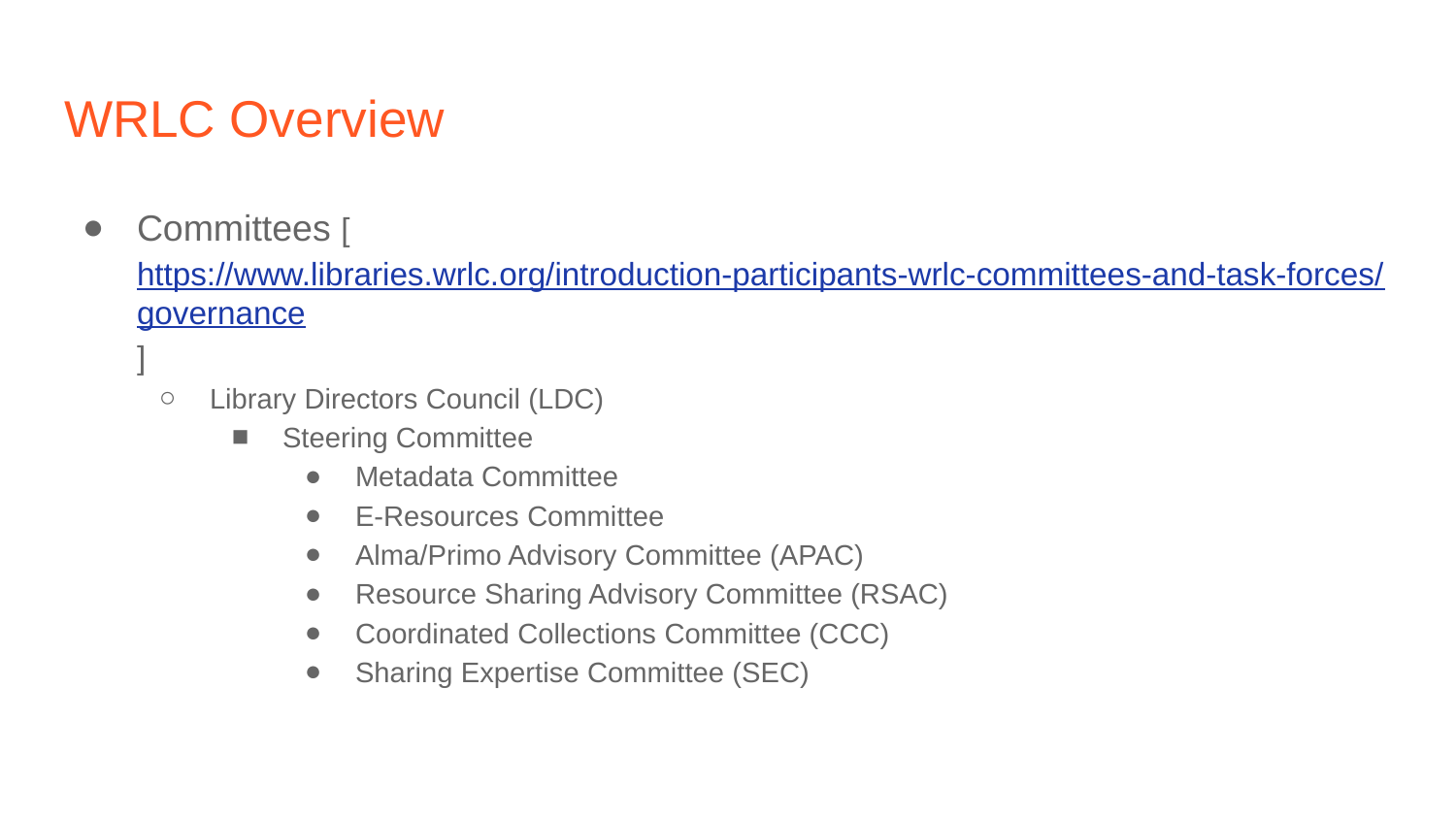

# WRLC Overview
Committees [https://www.libraries.wrlc.org/introduction-participants-wrlc-committees-and-task-forces/governance]
Library Directors Council (LDC)
Steering Committee
Metadata Committee
E-Resources Committee
Alma/Primo Advisory Committee (APAC)
Resource Sharing Advisory Committee (RSAC)
Coordinated Collections Committee (CCC)
Sharing Expertise Committee (SEC)